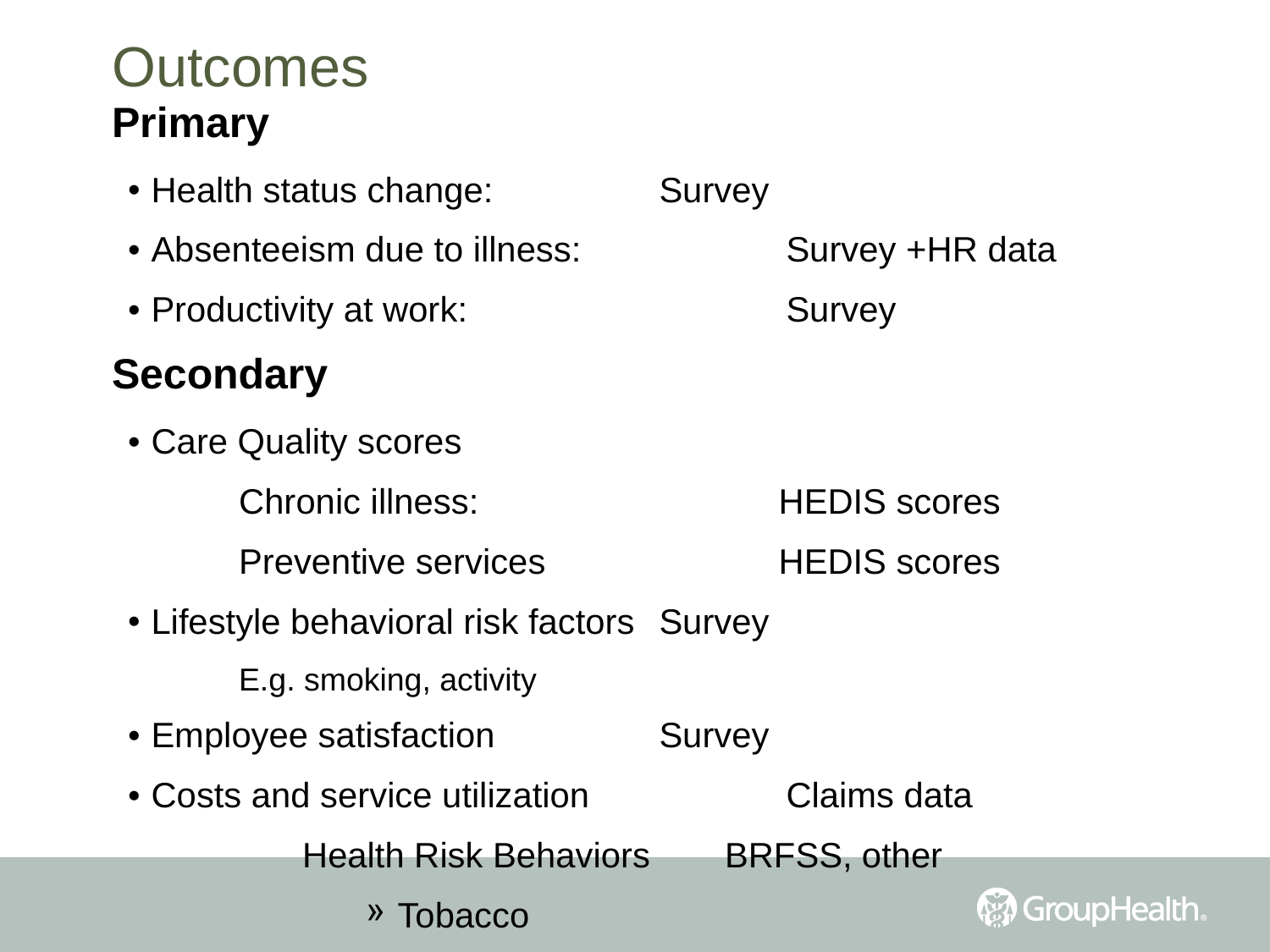

# Outcomes
Primary
Health status change:   		Survey
Absenteeism due to illness: 		Survey +HR data
Productivity at work: 			Survey
Secondary
Care Quality scores
Chronic illness:			HEDIS scores
Preventive services		HEDIS scores
Lifestyle behavioral risk factors	Survey
E.g. smoking, activity
Employee satisfaction		Survey
Costs and service utilization		Claims data
Health Risk Behaviors	 BRFSS, other
Tobacco
Alcohol
BMI
Physical Activity
Satisfaction w/ plan